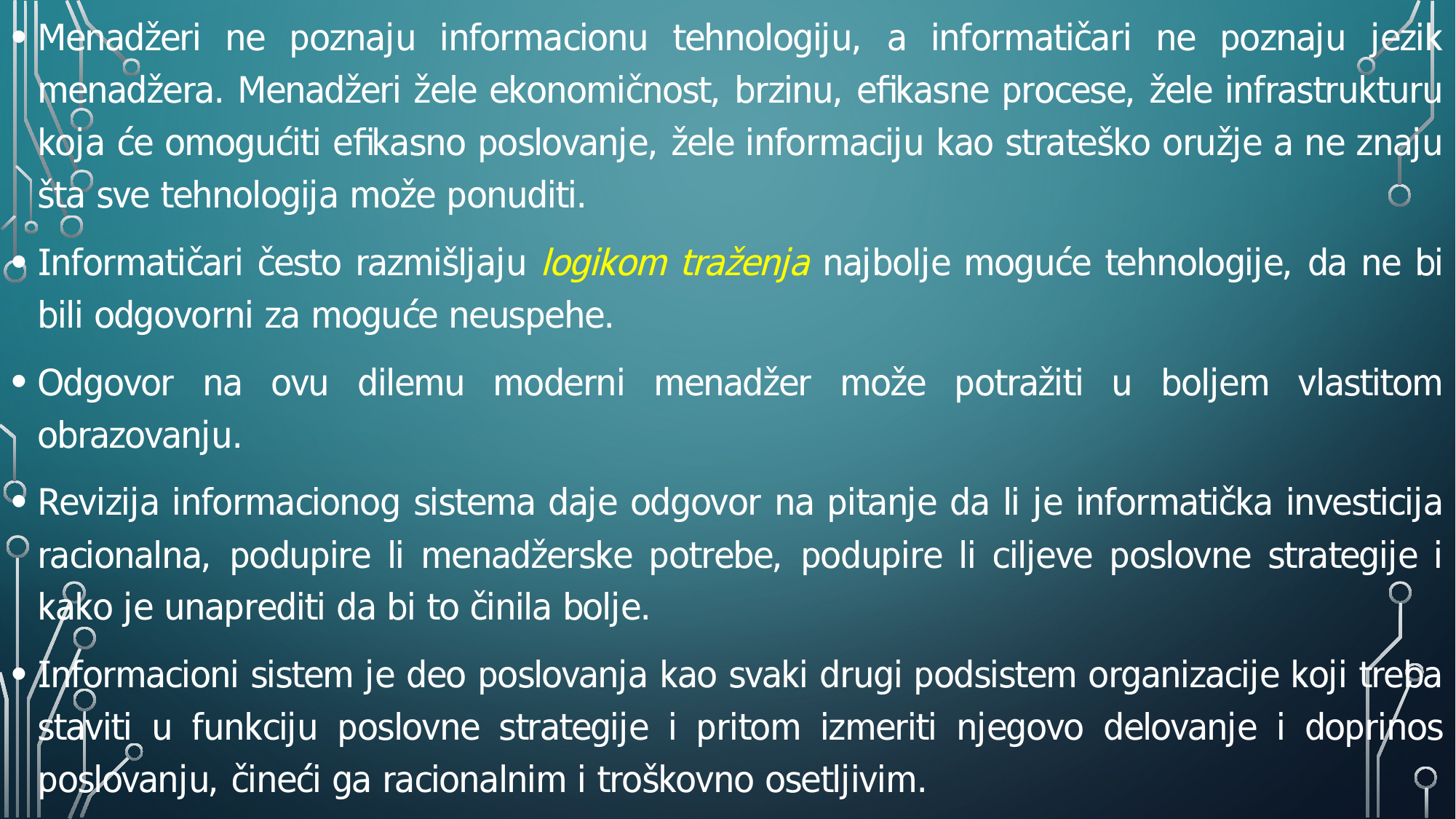

Menadžeri ne poznaju informacionu tehnologiju, a informatičari ne poznaju jezik menadžera. Menadžeri žele ekonomičnost, brzinu, efikasne procese, žele infrastrukturu koja će omogućiti efikasno poslovanje, žele informaciju kao strateško oružje a ne znaju šta sve tehnologija može ponuditi.
Informatičari često razmišljaju logikom traženja najbolje moguće tehnologije, da ne bi bili odgovorni za moguće neuspehe.
Odgovor na ovu dilemu moderni menadžer može potražiti u boljem vlastitom obrazovanju.
Revizija informacionog sistema daje odgovor na pitanje da li je informatička investicija racionalna, podupire li menadžerske potrebe, podupire li ciljeve poslovne strategije i kako je unaprediti da bi to činila bolje.
Informacioni sistem je deo poslovanja kao svaki drugi podsistem organizacije koji treba staviti u funkciju poslovne strategije i pritom izmeriti njegovo delovanje i doprinos poslovanju, čineći ga racionalnim i troškovno osetljivim.